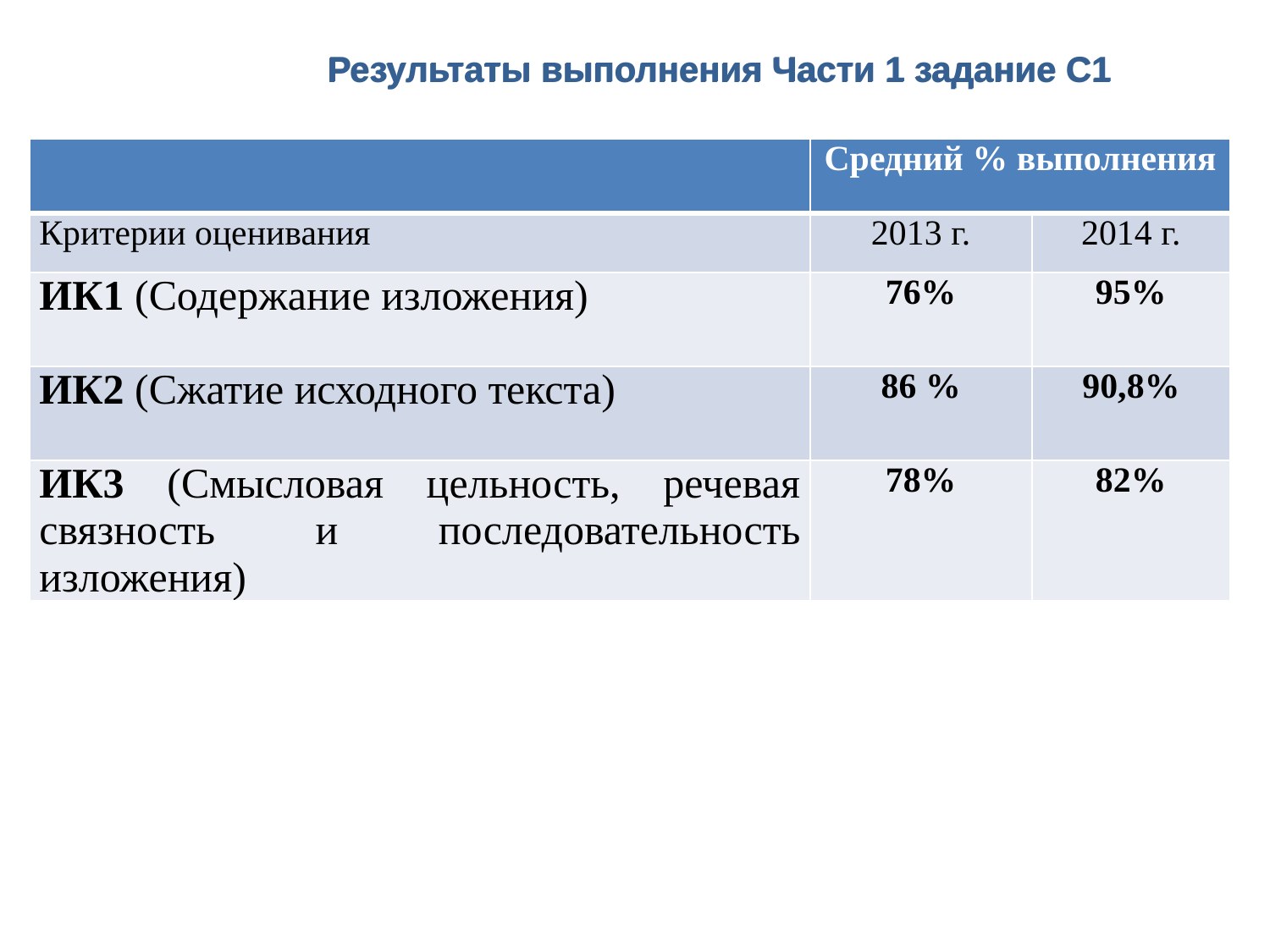

# Результаты выполнения Части 1 задание С1
Результаты выполнения Части 1 задание С1
|  | Средний % выполнения |  |
| --- | --- | --- |
| Критерии оценивания | 2013 г. | 2014 г. |
| ИК1 (Содержание изложения) | 76% | 95% |
| ИК2 (Сжатие исходного текста) | 86 % | 90,8% |
| ИК3 (Смысловая цельность, речевая связность и последовательность изложения) | 78% | 82% |